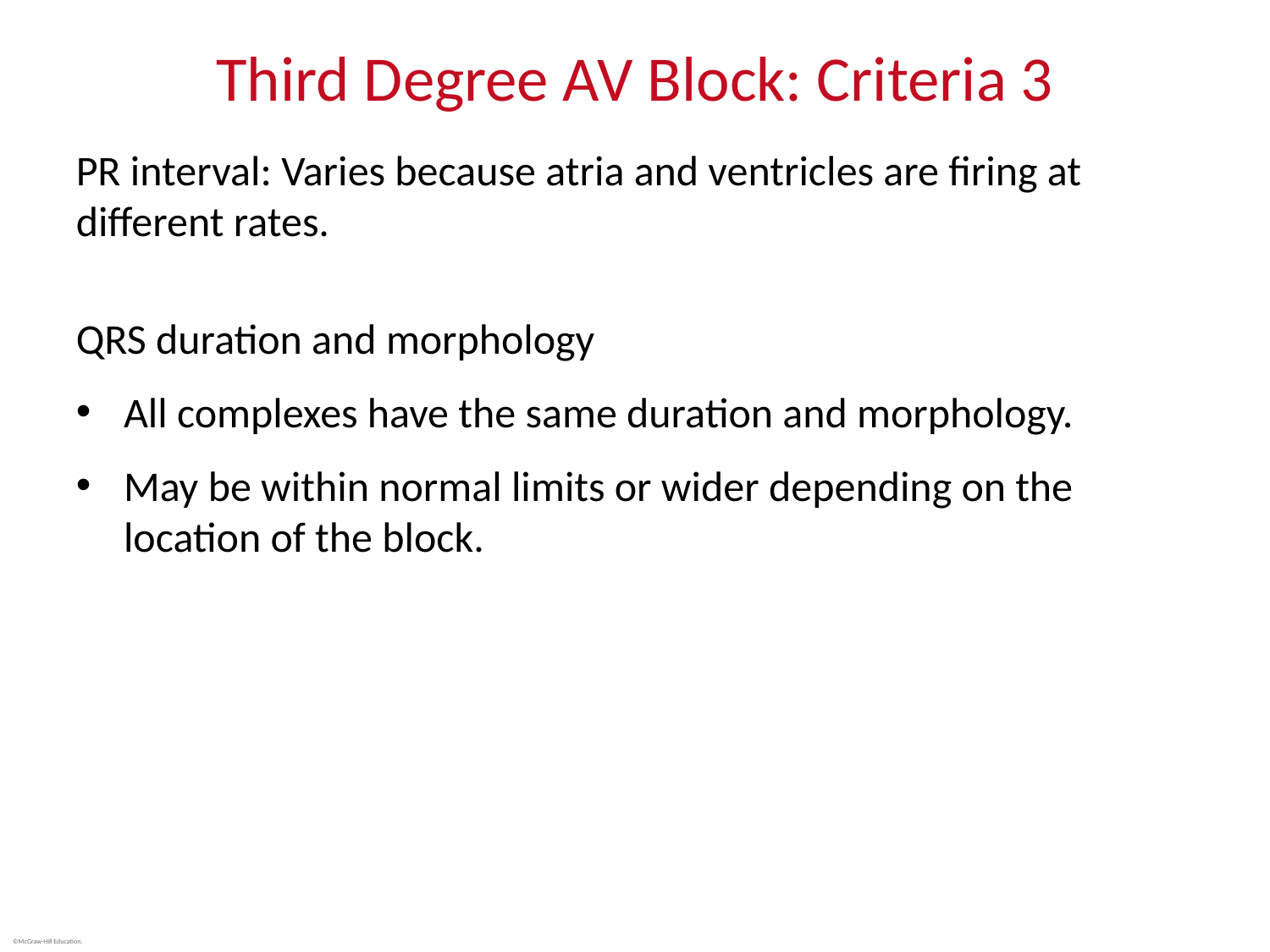

# Third Degree AV Block: Criteria 3
PR interval: Varies because atria and ventricles are firing at different rates.
QRS duration and morphology
All complexes have the same duration and morphology.
May be within normal limits or wider depending on the location of the block.